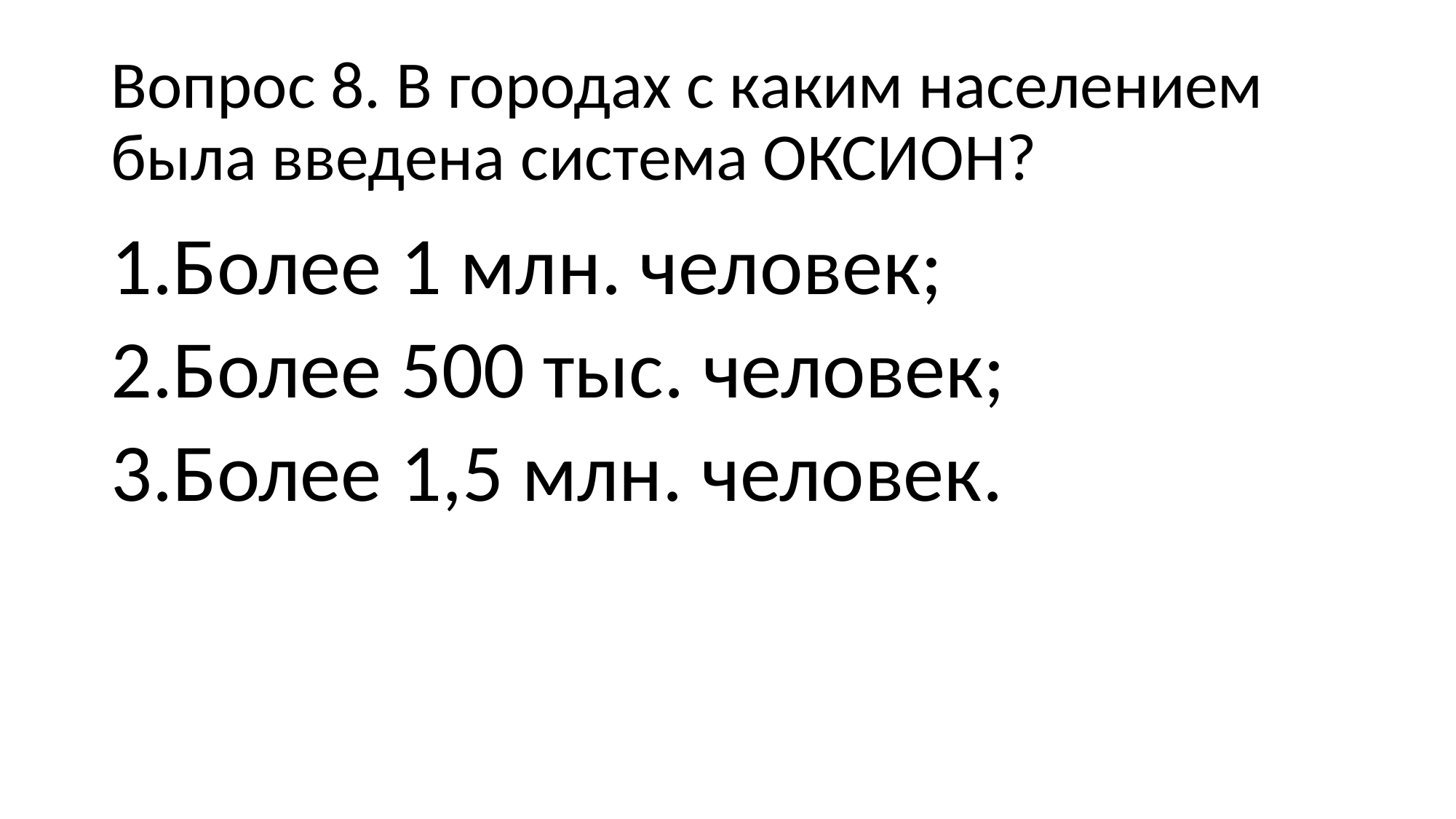

# Вопрос 8. В городах с каким населением была введена система ОКСИОН?
Более 1 млн. человек;
Более 500 тыс. человек;
Более 1,5 млн. человек.